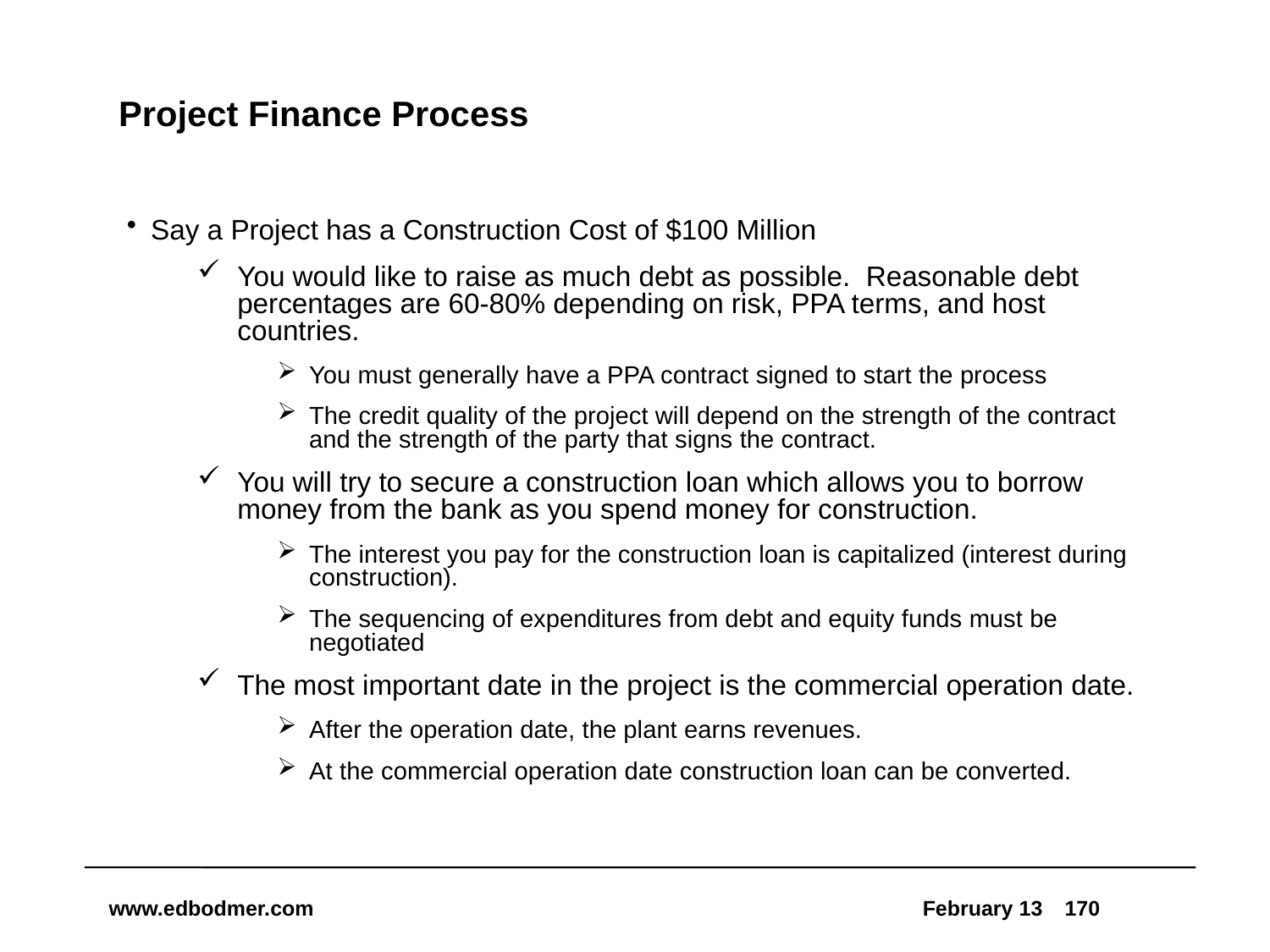

# Project Finance Process
Say a Project has a Construction Cost of $100 Million
You would like to raise as much debt as possible.  Reasonable debt percentages are 60-80% depending on risk, PPA terms, and host countries.
You must generally have a PPA contract signed to start the process
The credit quality of the project will depend on the strength of the contract and the strength of the party that signs the contract.
You will try to secure a construction loan which allows you to borrow money from the bank as you spend money for construction.
The interest you pay for the construction loan is capitalized (interest during construction).
The sequencing of expenditures from debt and equity funds must be negotiated
The most important date in the project is the commercial operation date.
After the operation date, the plant earns revenues.
At the commercial operation date construction loan can be converted.